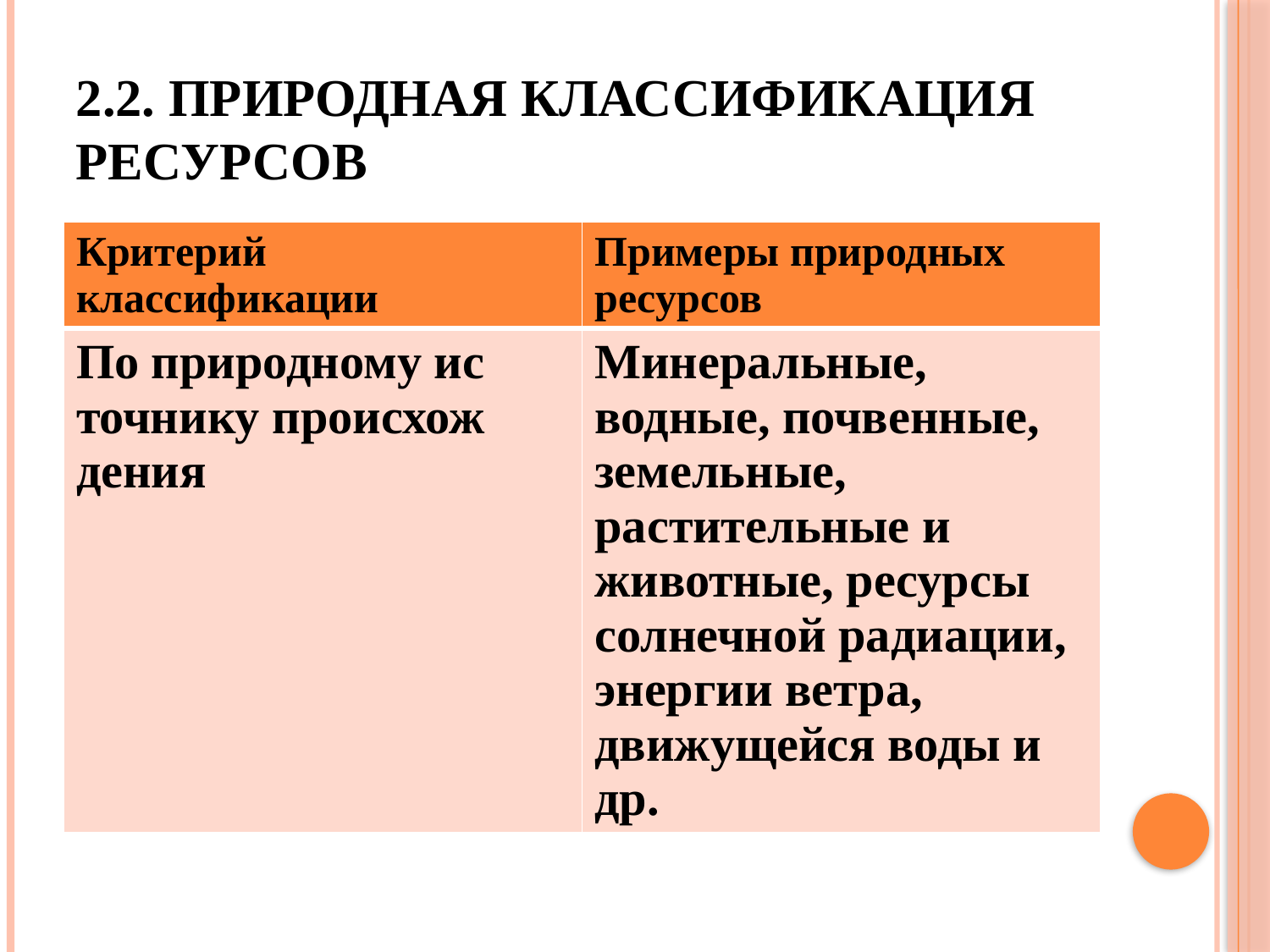

# 2.2. Природная классификация ресурсов
| Критерий классификации | Примеры природных ресурсов |
| --- | --- |
| По природному ис­точнику происхож­дения | Минеральные, водные, почвенные, земель­ные, растительные и животные, ресурсы сол­нечной радиации, энергии ветра, движущейся воды и др. |